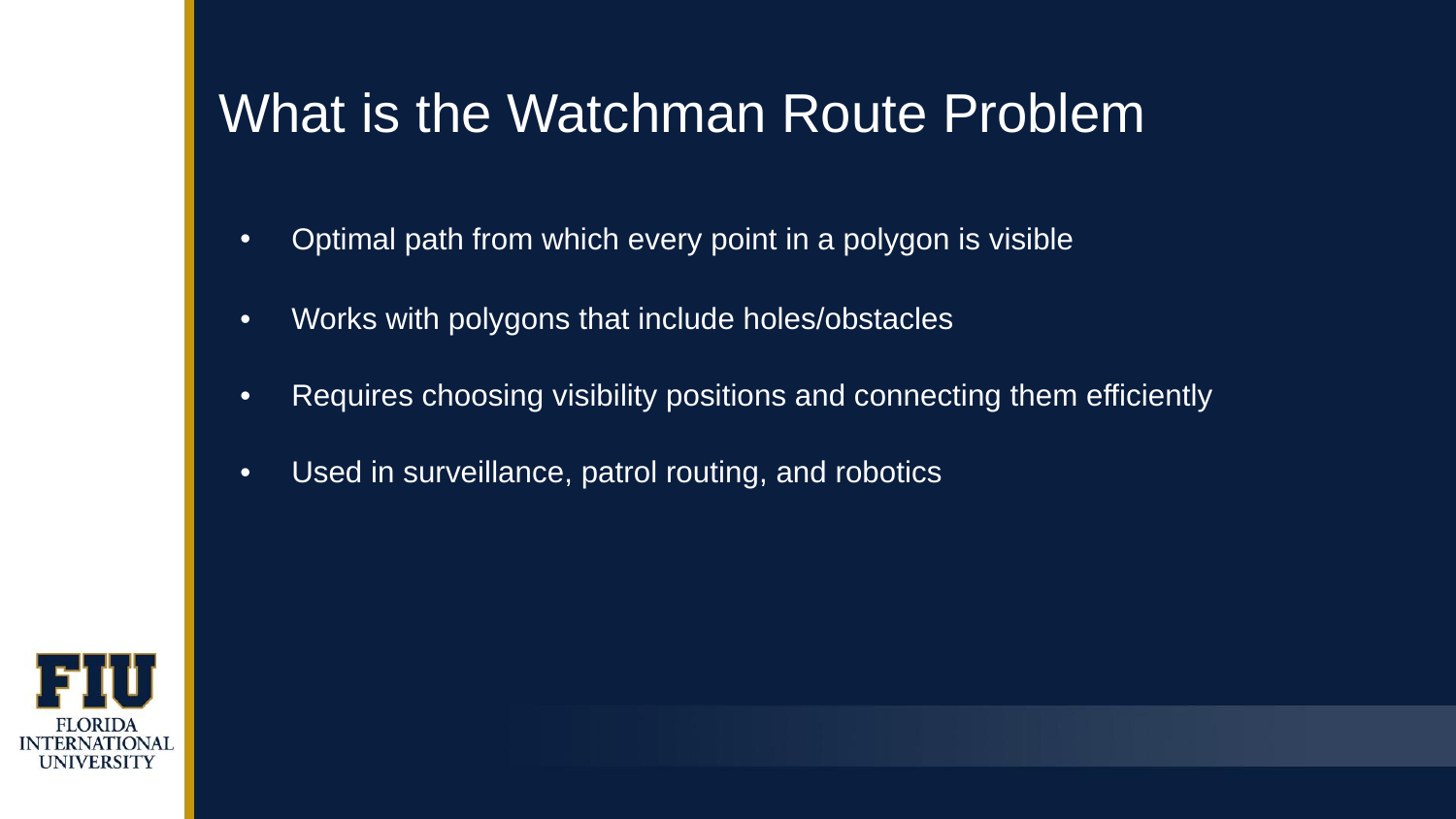

# What is the Watchman Route Problem
Optimal path from which every point in a polygon is visible
Works with polygons that include holes/obstacles
Requires choosing visibility positions and connecting them efficiently
Used in surveillance, patrol routing, and robotics